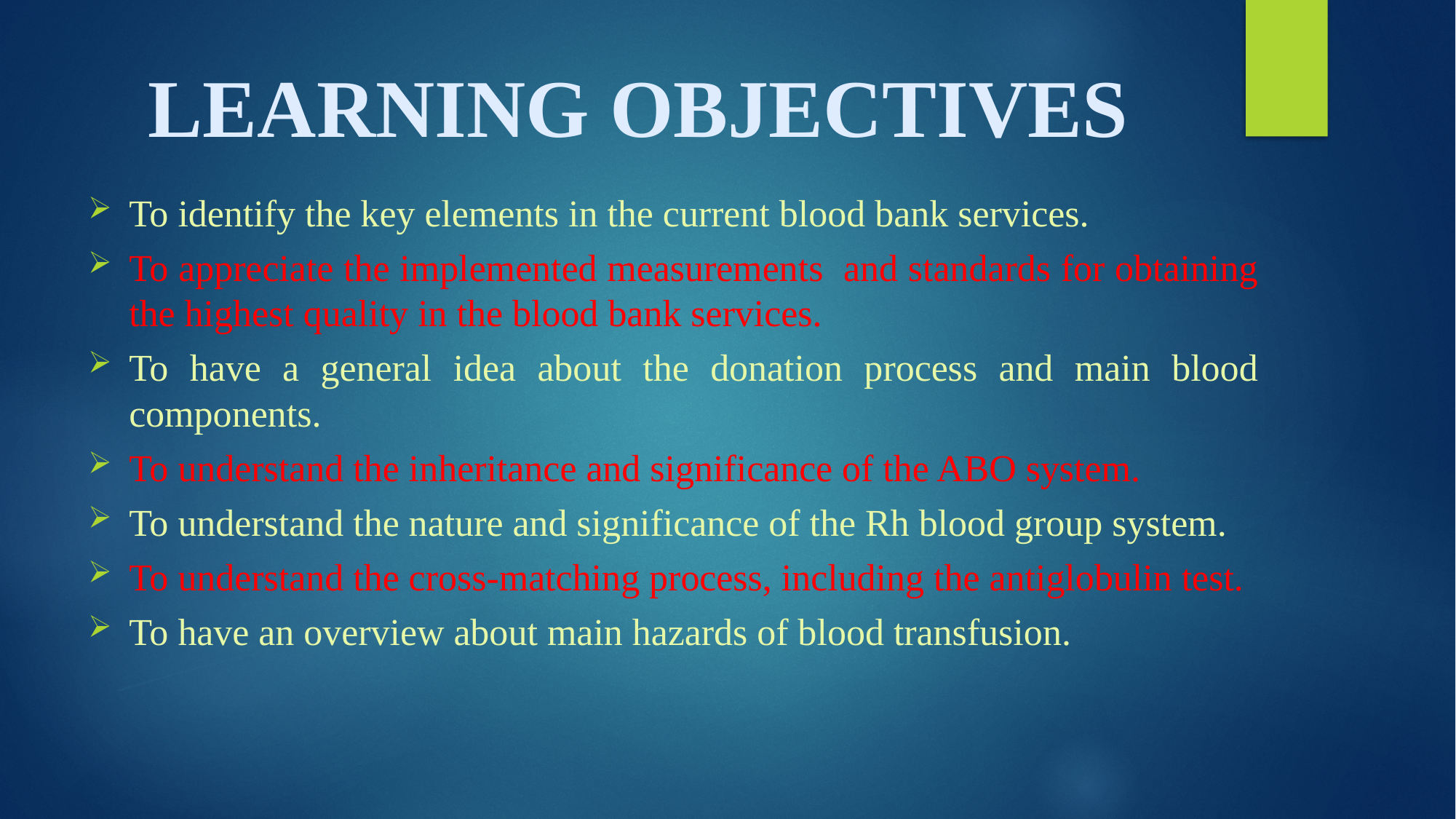

# LEARNING OBJECTIVES
To identify the key elements in the current blood bank services.
To appreciate the implemented measurements  and standards for obtaining the highest quality in the blood bank services.
To have a general idea about the donation process and main blood components.
To understand the inheritance and significance of the ABO system.
To understand the nature and significance of the Rh blood group system.
To understand the cross-matching process, including the antiglobulin test.
To have an overview about main hazards of blood transfusion.